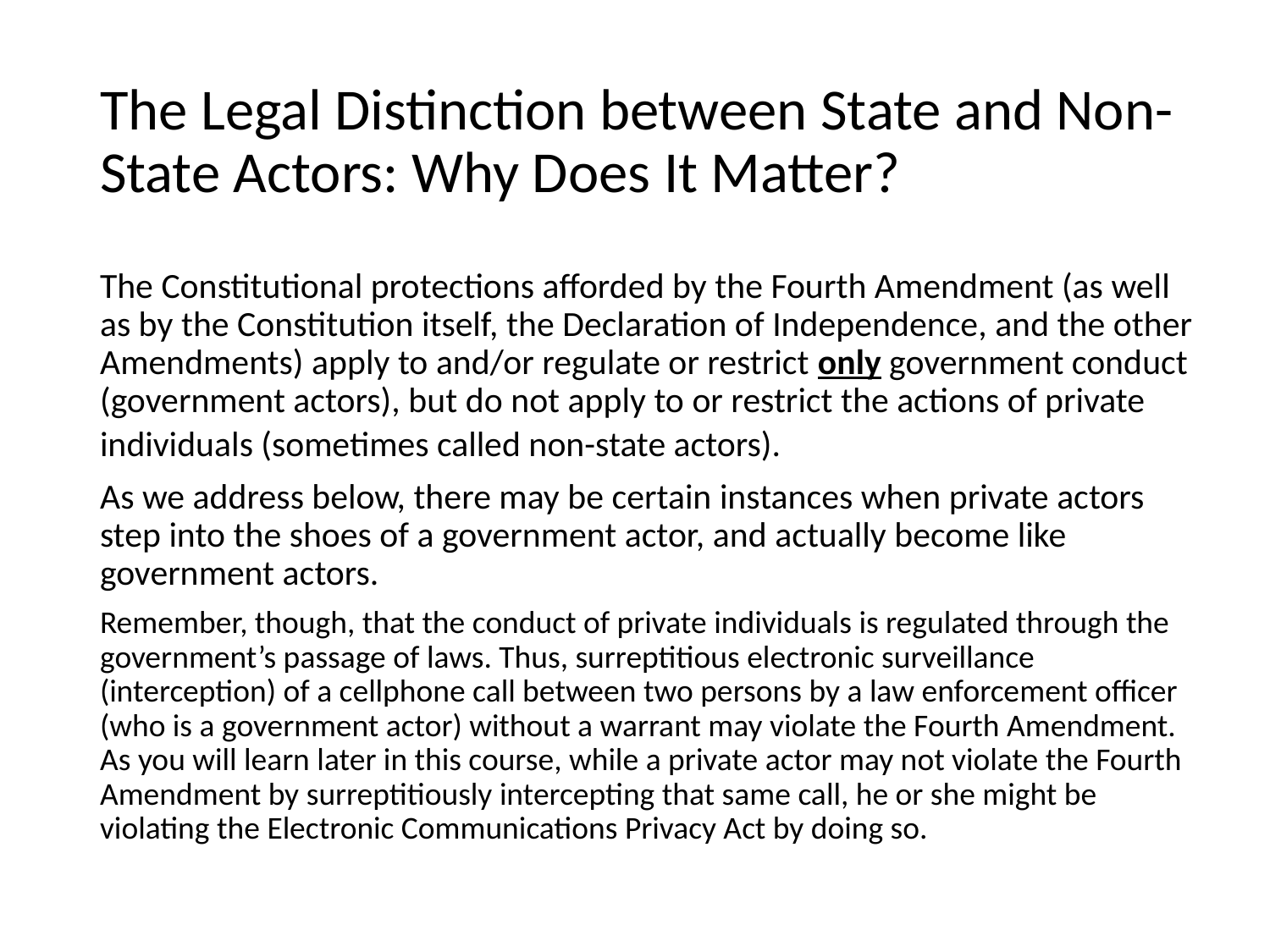

# The Legal Distinction between State and Non-State Actors: Why Does It Matter?
The Constitutional protections afforded by the Fourth Amendment (as well as by the Constitution itself, the Declaration of Independence, and the other Amendments) apply to and/or regulate or restrict only government conduct (government actors), but do not apply to or restrict the actions of private individuals (sometimes called non-state actors).
As we address below, there may be certain instances when private actors step into the shoes of a government actor, and actually become like government actors.
Remember, though, that the conduct of private individuals is regulated through the government’s passage of laws. Thus, surreptitious electronic surveillance (interception) of a cellphone call between two persons by a law enforcement officer (who is a government actor) without a warrant may violate the Fourth Amendment. As you will learn later in this course, while a private actor may not violate the Fourth Amendment by surreptitiously intercepting that same call, he or she might be violating the Electronic Communications Privacy Act by doing so.